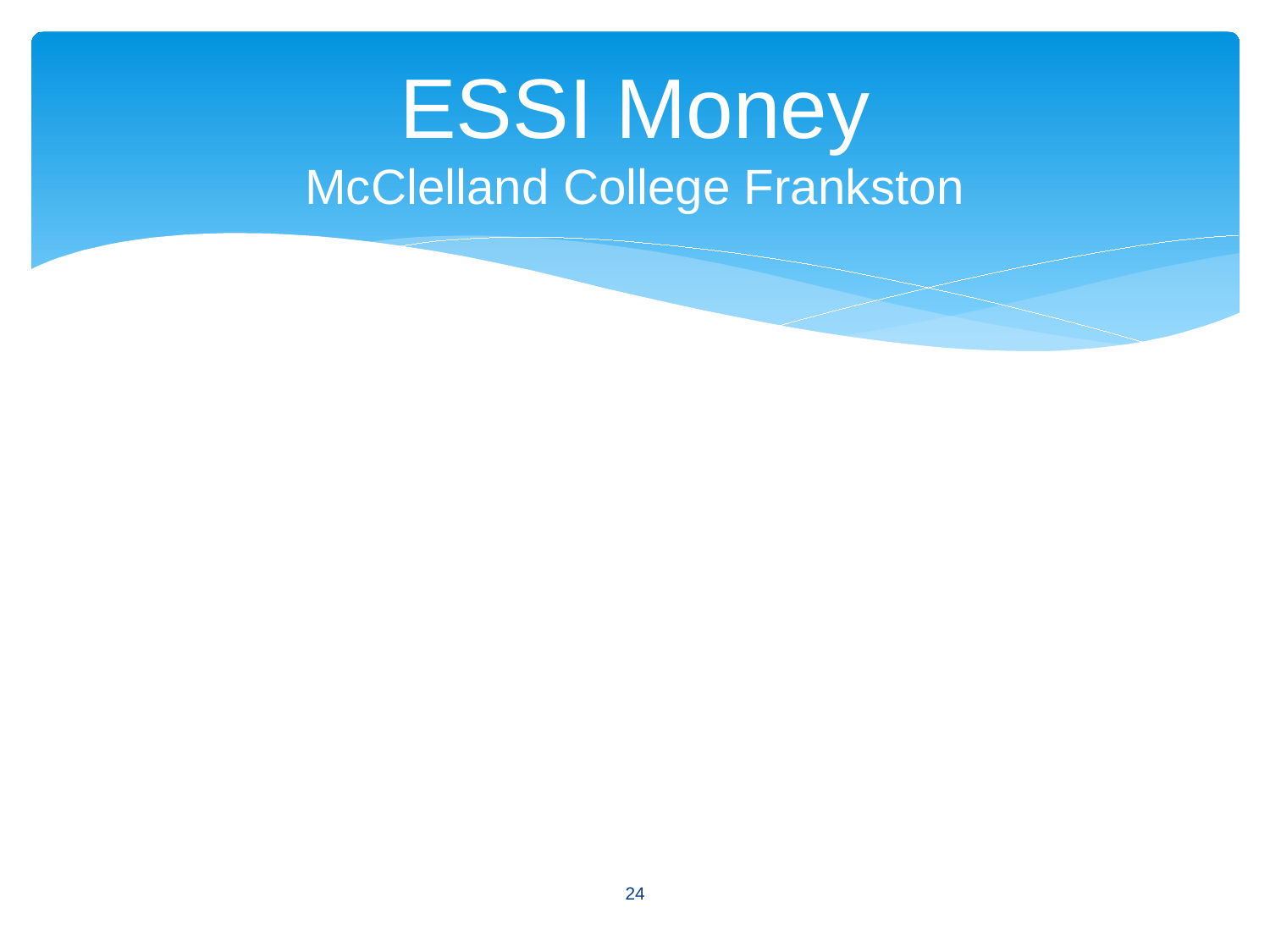

# ESSI Money McClelland College Frankston

24